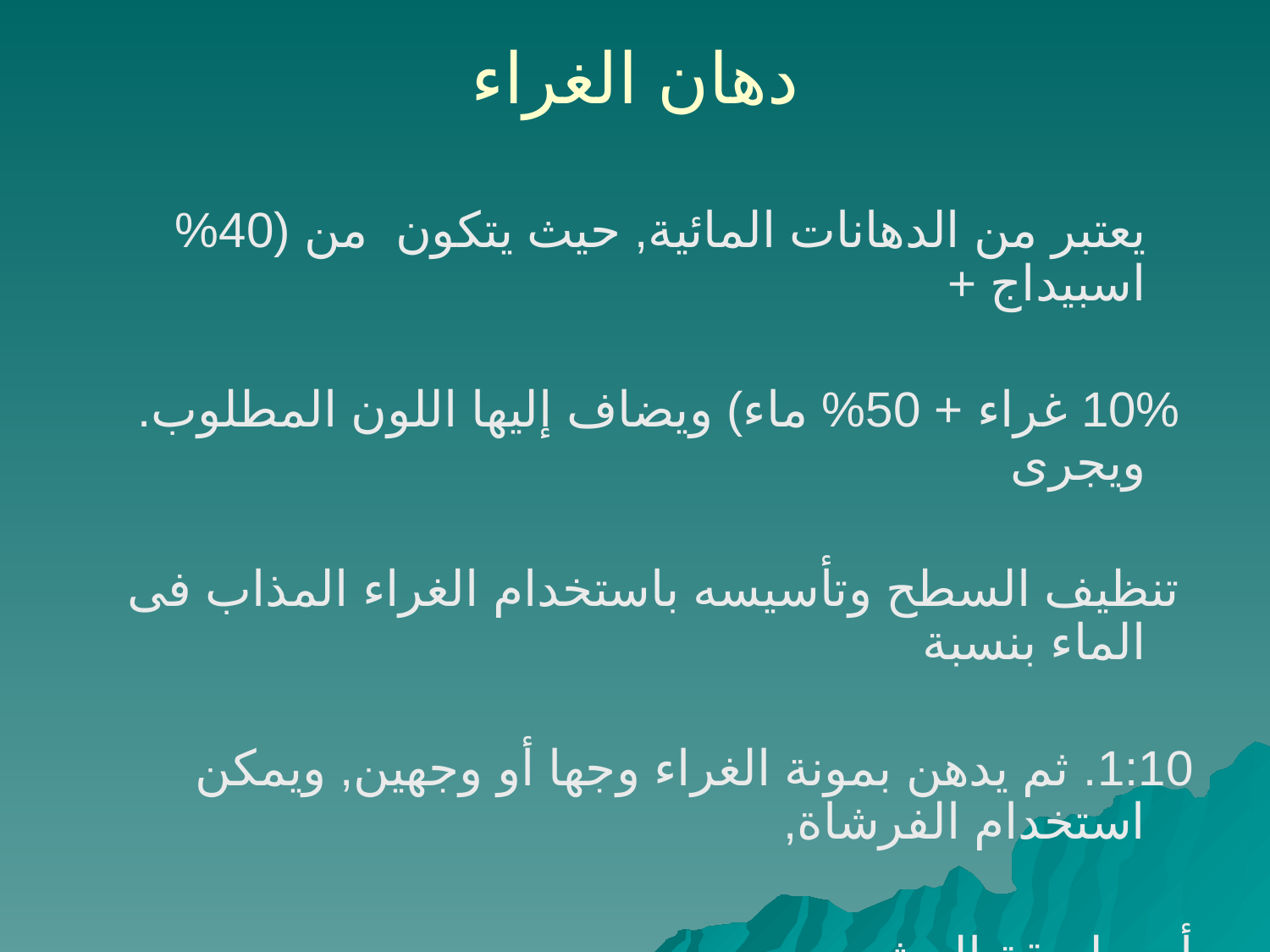

# دهان الغراء
يعتبر من الدهانات المائية, حيث يتكون  من (40% اسبيداج +

 10% غراء + 50% ماء) ويضاف إليها اللون المطلوب. ويجرى

 تنظيف السطح وتأسيسه باستخدام الغراء المذاب فى الماء بنسبة

1:10. ثم يدهن بمونة الغراء وجها أو وجهين, ويمكن استخدام الفرشاة,

أو بطريقة الرش